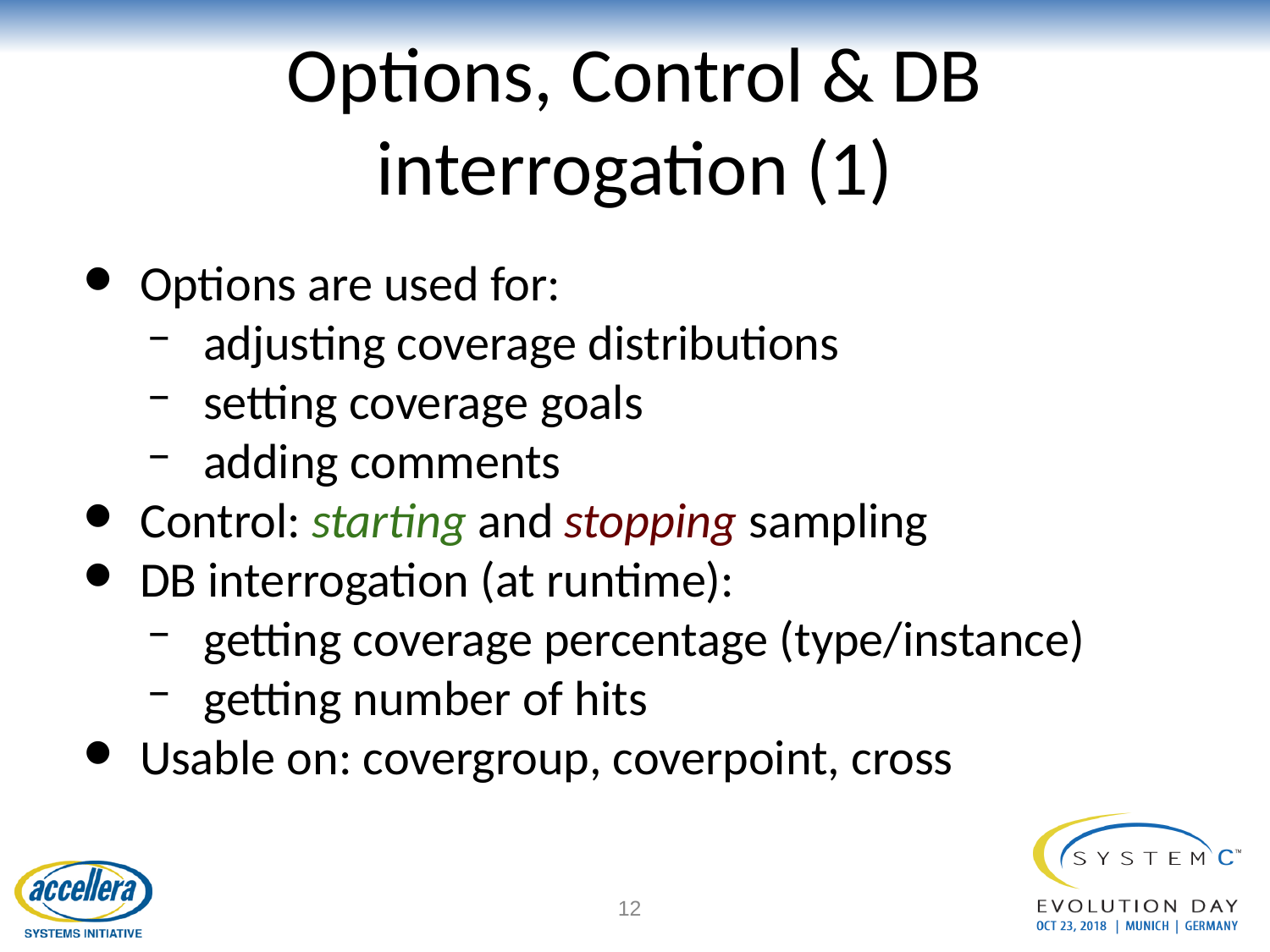

# Options, Control & DB interrogation (1)
Options are used for:
adjusting coverage distributions
setting coverage goals
adding comments
Control: starting and stopping sampling
DB interrogation (at runtime):
getting coverage percentage (type/instance)
getting number of hits
Usable on: covergroup, coverpoint, cross
12